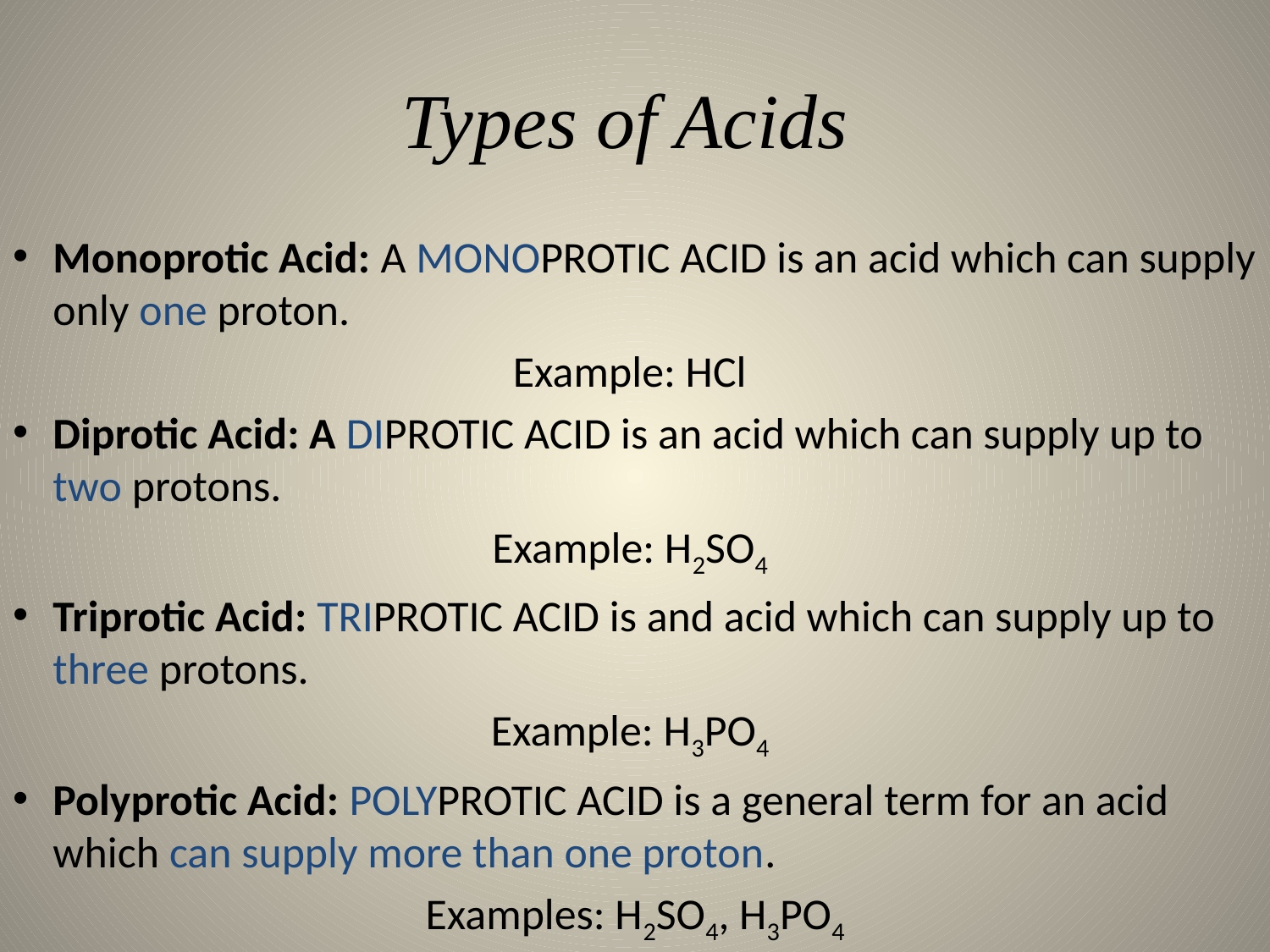

# Types of Acids
Monoprotic Acid: A MONOPROTIC ACID is an acid which can supply only one proton.
Example: HCl
Diprotic Acid: A DIPROTIC ACID is an acid which can supply up to two protons.
Example: H2SO4
Triprotic Acid: TRIPROTIC ACID is and acid which can supply up to three protons.
Example: H3PO4
Polyprotic Acid: POLYPROTIC ACID is a general term for an acid which can supply more than one proton.
Examples: H2SO4, H3PO4